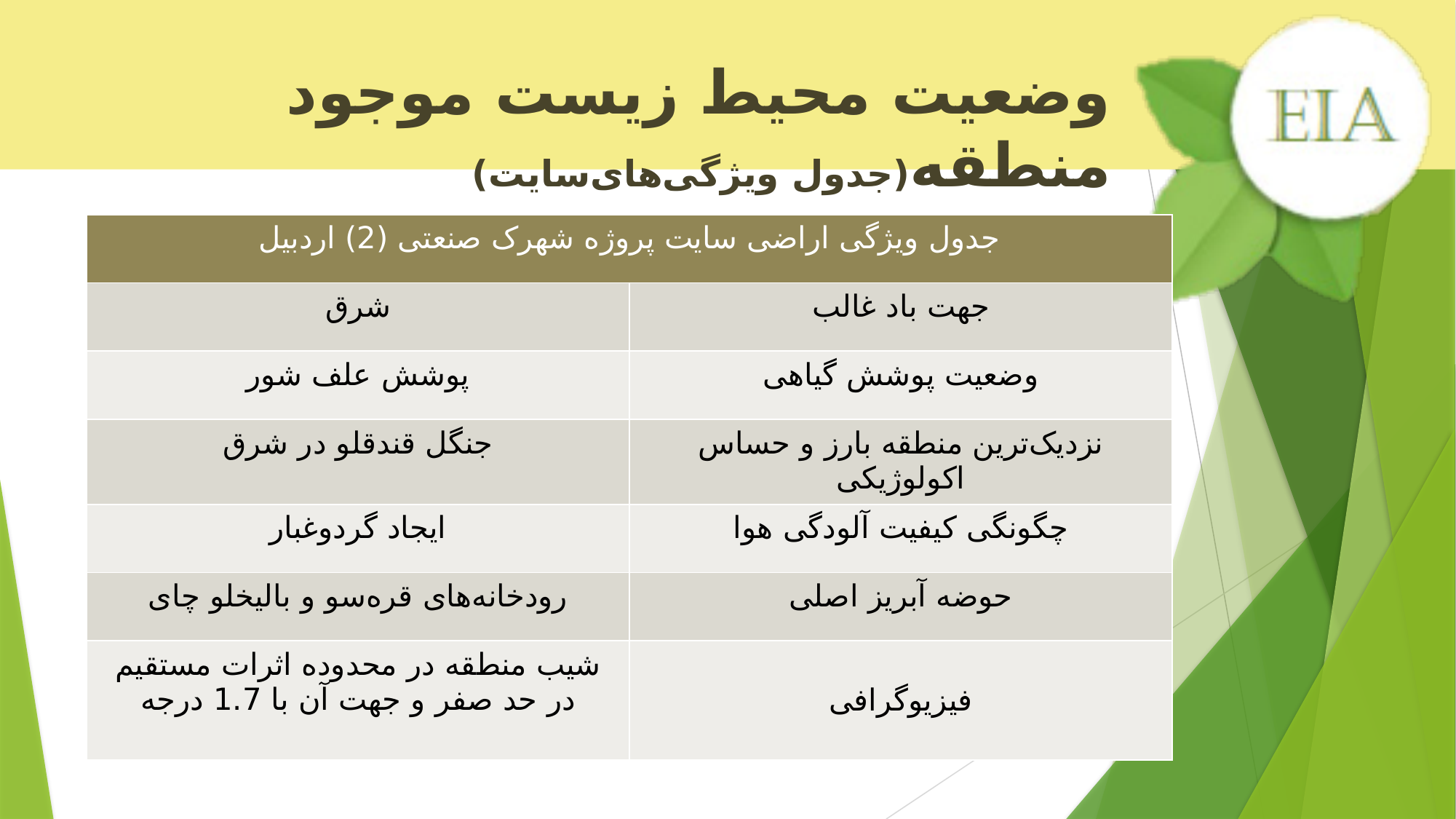

وضعیت محیط زیست موجود منطقه(جدول ویژگی‌های‌سایت)
| جدول ویژگی اراضی سایت پروژه شهرک صنعتی (2) اردبیل |  |
| --- | --- |
| شرق | جهت باد غالب |
| پوشش علف شور | وضعیت پوشش گیاهی |
| جنگل قندقلو در شرق | نزدیک‌ترین منطقه بارز و حساس اکولوژیکی |
| ایجاد گردوغبار | چگونگی کیفیت آلودگی هوا |
| رودخانه‌های قره‌سو و بالیخلو چای | حوضه آبریز اصلی |
| شیب منطقه در محدوده اثرات مستقیم در حد صفر و جهت آن با 1.7 درجه | فیزیوگرافی |